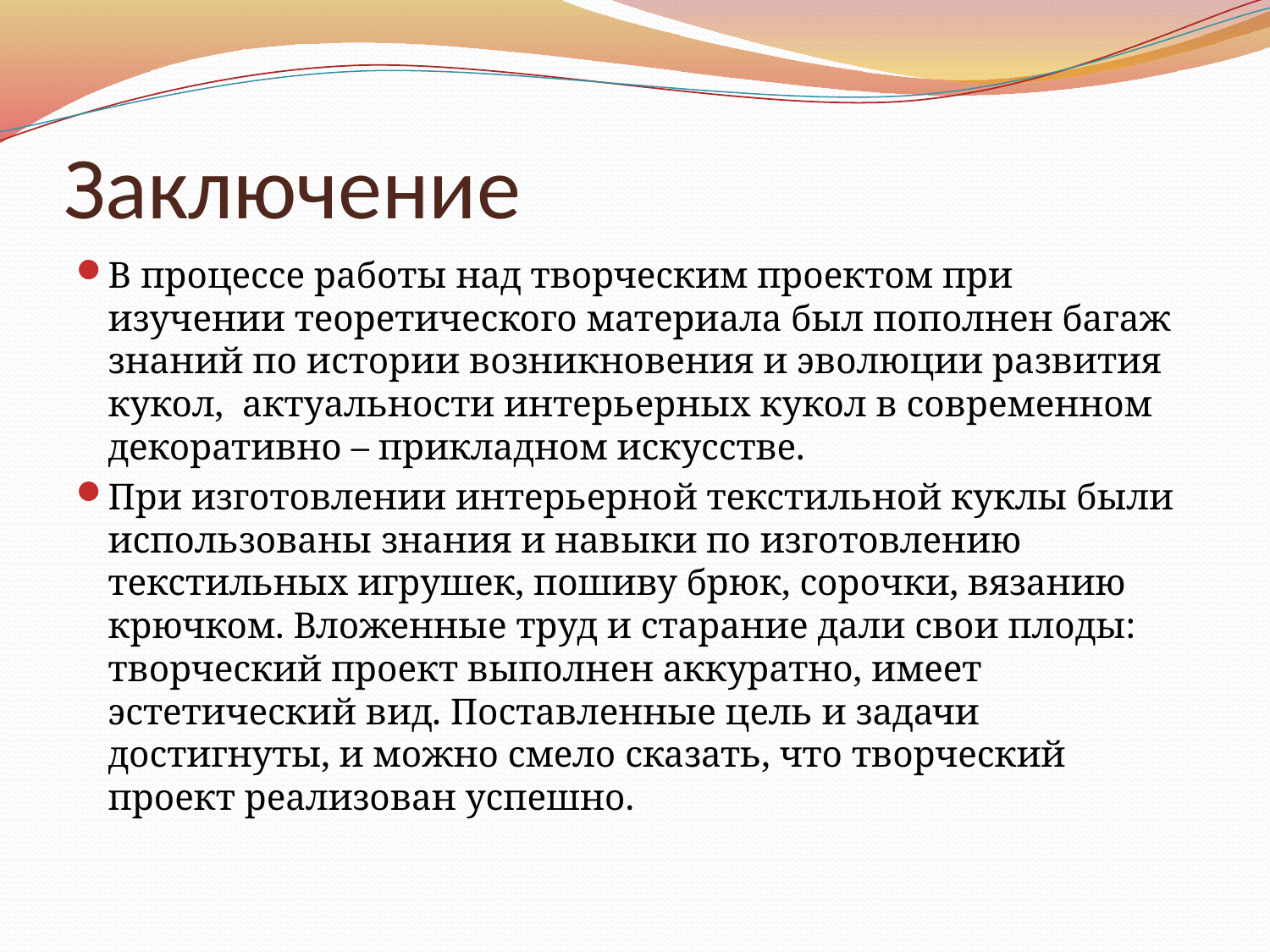

# Заключение

В процессе работы над творческим проектом при изучении теоретического материала был пополнен багаж знаний по истории возникновения и эволюции развития кукол,  актуальности интерьерных кукол в современном декоративно – прикладном искусстве.
При изготовлении интерьерной текстильной куклы были использованы знания и навыки по изготовлению текстильных игрушек, пошиву брюк, сорочки, вязанию крючком. Вложенные труд и старание дали свои плоды: творческий проект выполнен аккуратно, имеет эстетический вид. Поставленные цель и задачи достигнуты, и можно смело сказать, что творческий проект реализован успешно.